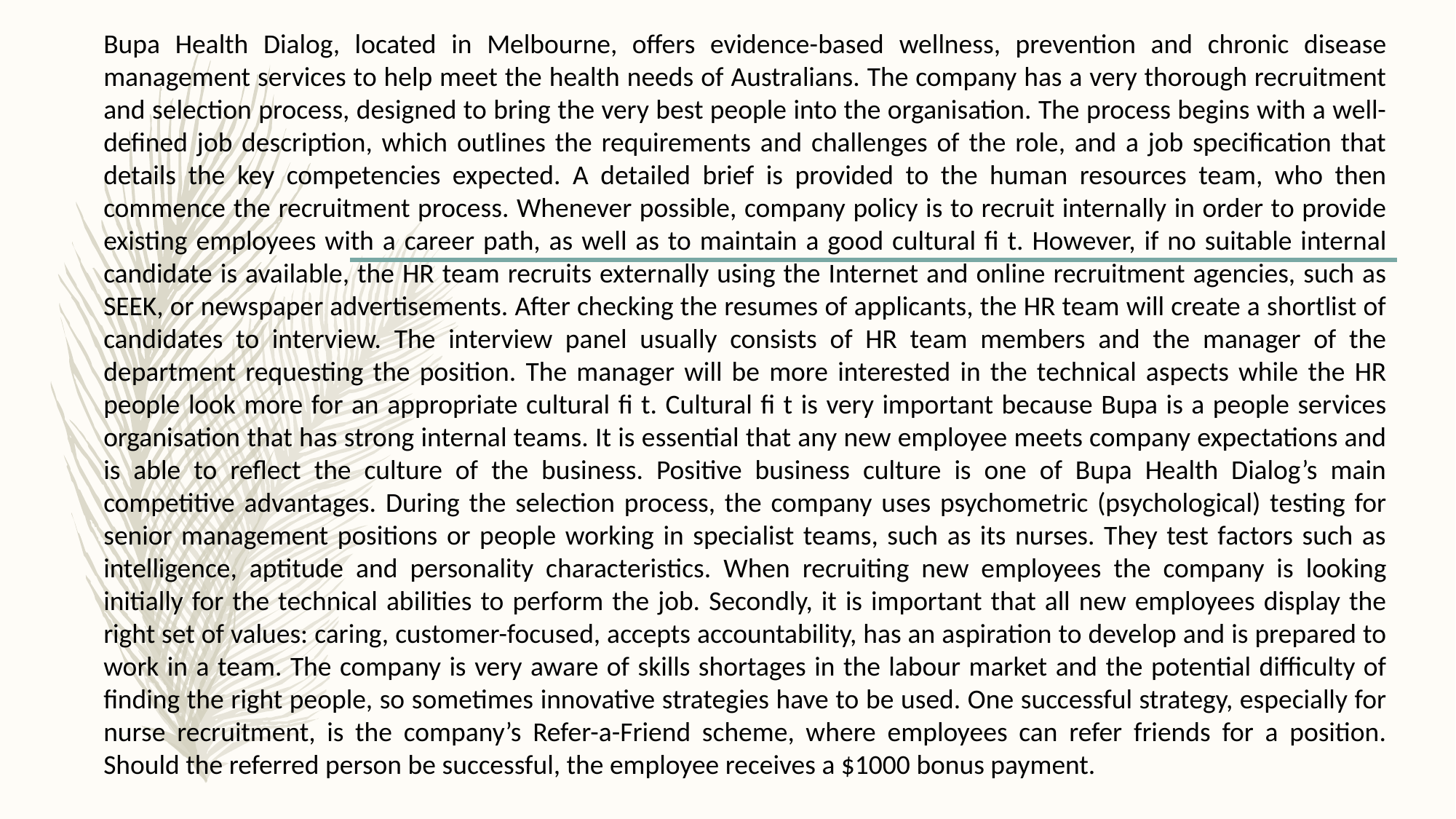

Bupa Health Dialog, located in Melbourne, offers evidence-based wellness, prevention and chronic disease management services to help meet the health needs of Australians. The company has a very thorough recruitment and selection process, designed to bring the very best people into the organisation. The process begins with a well-defined job description, which outlines the requirements and challenges of the role, and a job specification that details the key competencies expected. A detailed brief is provided to the human resources team, who then commence the recruitment process. Whenever possible, company policy is to recruit internally in order to provide existing employees with a career path, as well as to maintain a good cultural fi t. However, if no suitable internal candidate is available, the HR team recruits externally using the Internet and online recruitment agencies, such as SEEK, or newspaper advertisements. After checking the resumes of applicants, the HR team will create a shortlist of candidates to interview. The interview panel usually consists of HR team members and the manager of the department requesting the position. The manager will be more interested in the technical aspects while the HR people look more for an appropriate cultural fi t. Cultural fi t is very important because Bupa is a people services organisation that has strong internal teams. It is essential that any new employee meets company expectations and is able to reflect the culture of the business. Positive business culture is one of Bupa Health Dialog’s main competitive advantages. During the selection process, the company uses psychometric (psychological) testing for senior management positions or people working in specialist teams, such as its nurses. They test factors such as intelligence, aptitude and personality characteristics. When recruiting new employees the company is looking initially for the technical abilities to perform the job. Secondly, it is important that all new employees display the right set of values: caring, customer-focused, accepts accountability, has an aspiration to develop and is prepared to work in a team. The company is very aware of skills shortages in the labour market and the potential difficulty of finding the right people, so sometimes innovative strategies have to be used. One successful strategy, especially for nurse recruitment, is the company’s Refer-a-Friend scheme, where employees can refer friends for a position. Should the referred person be successful, the employee receives a $1000 bonus payment.